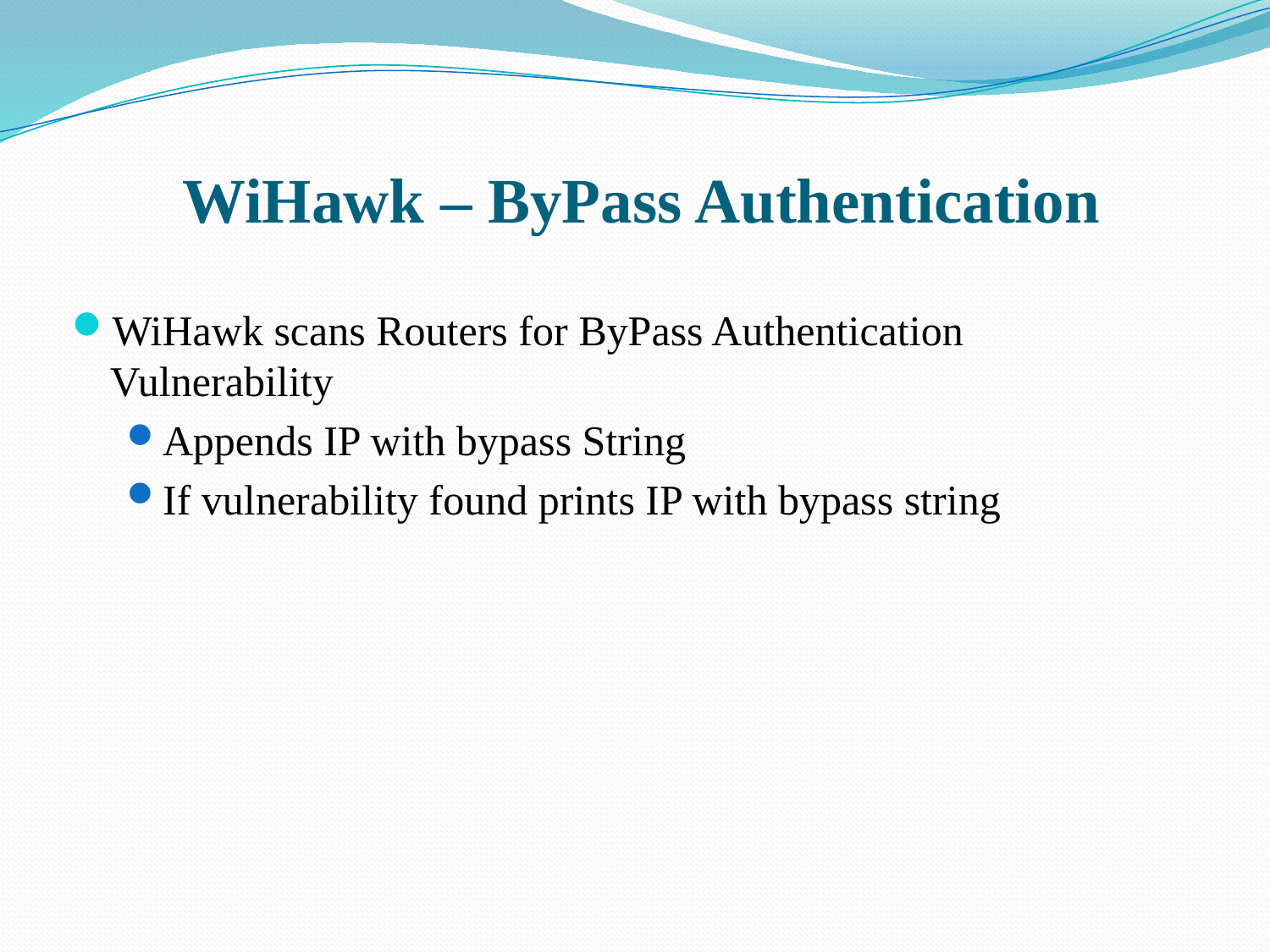

# WiHawk – ByPass Authentication
WiHawk scans Routers for ByPass Authentication Vulnerability
Appends IP with bypass String
If vulnerability found prints IP with bypass string